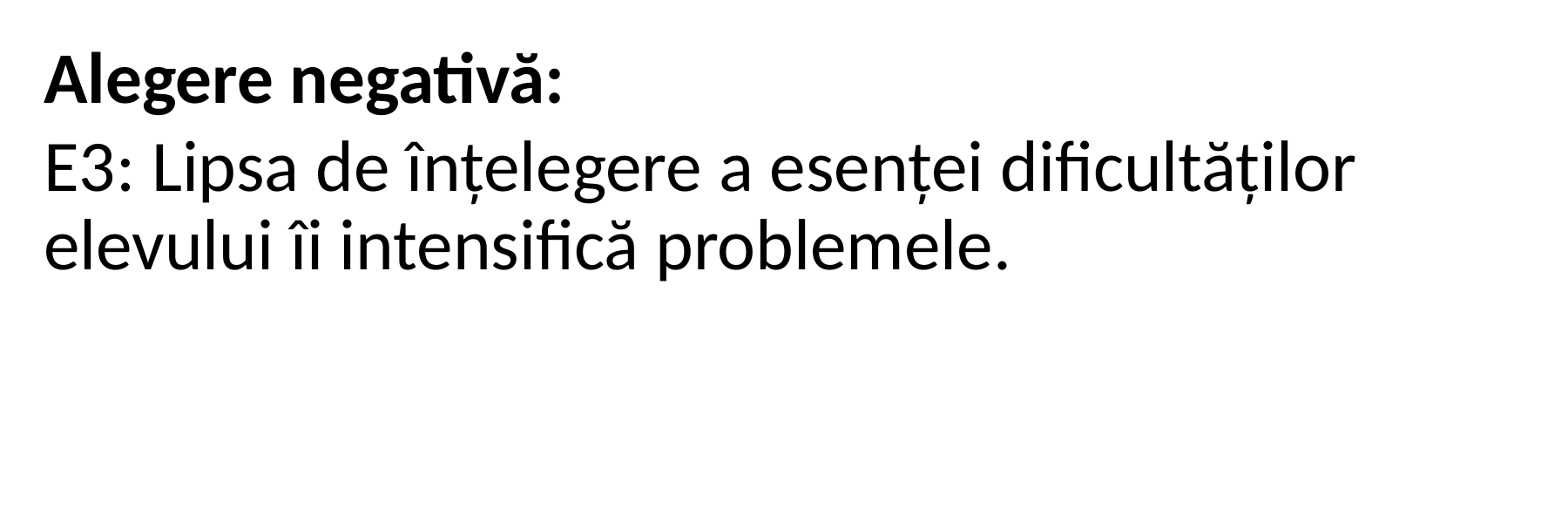

Alegere negativă:
E3: Lipsa de înțelegere a esenței dificultăților elevului îi intensifică problemele.